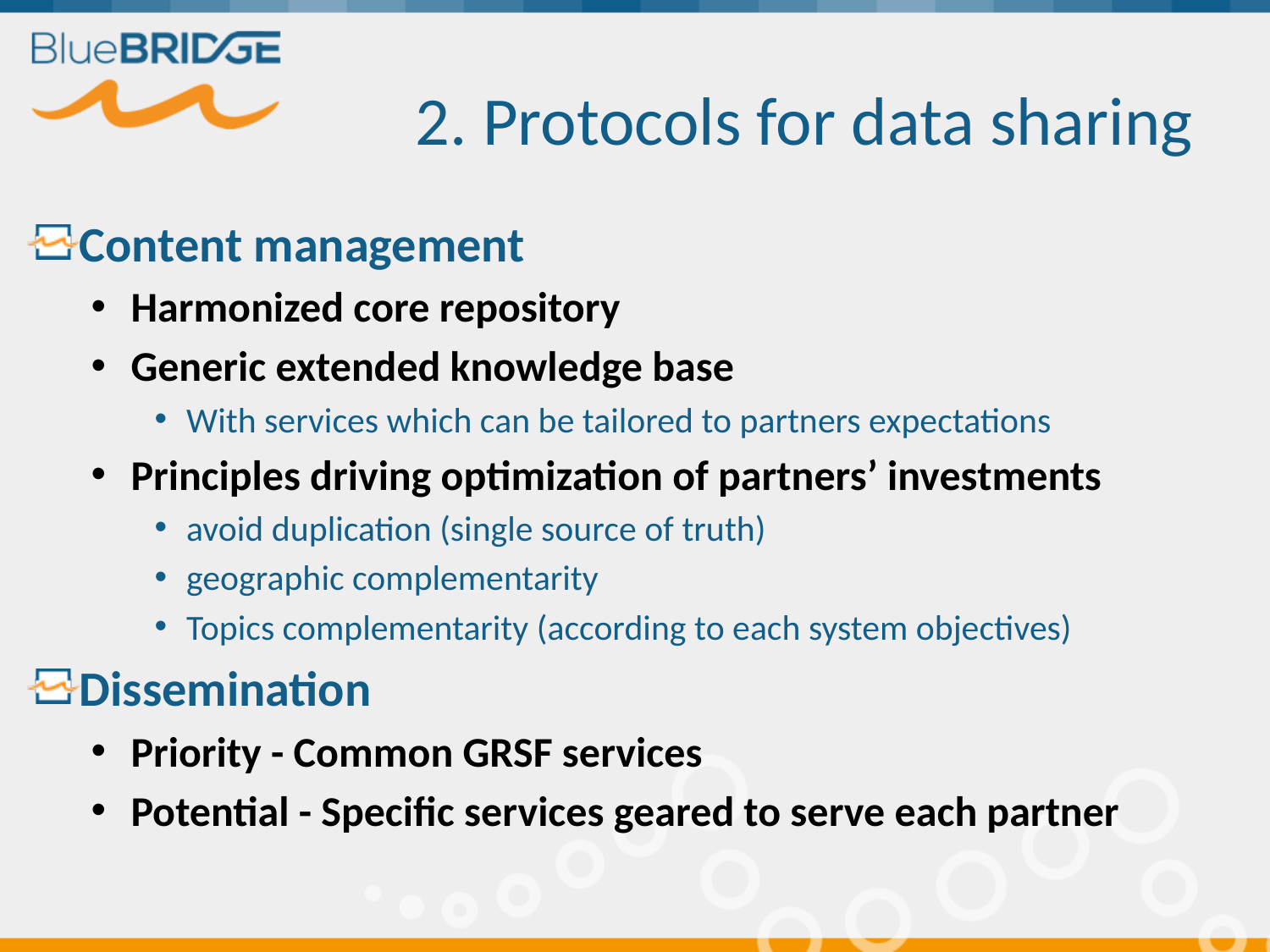

# 2. Protocols for data sharing
Content management
Harmonized core repository
Generic extended knowledge base
With services which can be tailored to partners expectations
Principles driving optimization of partners’ investments
avoid duplication (single source of truth)
geographic complementarity
Topics complementarity (according to each system objectives)
Dissemination
Priority - Common GRSF services
Potential - Specific services geared to serve each partner